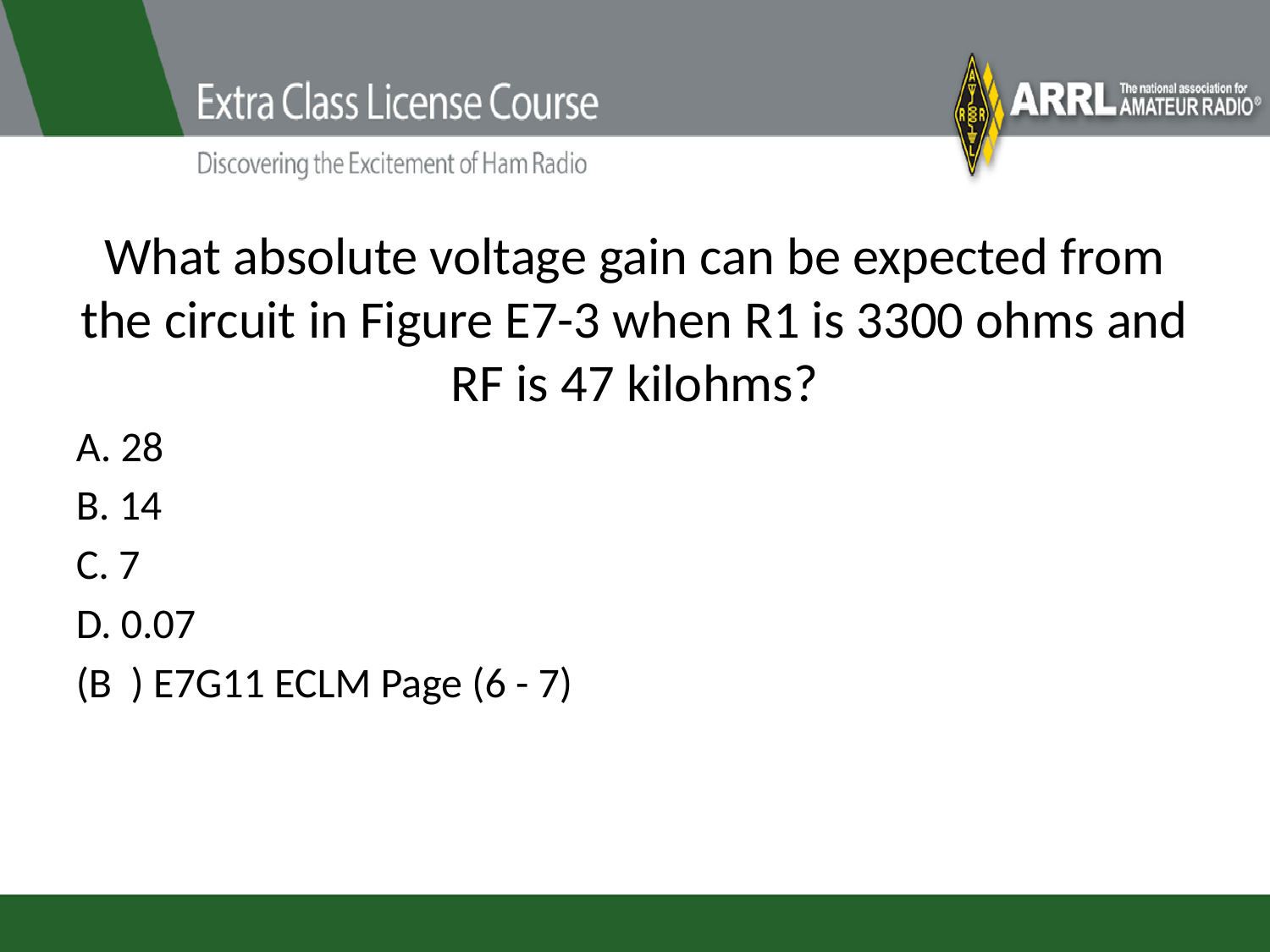

# What absolute voltage gain can be expected from the circuit in Figure E7-3 when R1 is 3300 ohms and RF is 47 kilohms?
A. 28
B. 14
C. 7
D. 0.07
(B  ) E7G11 ECLM Page (6 - 7)